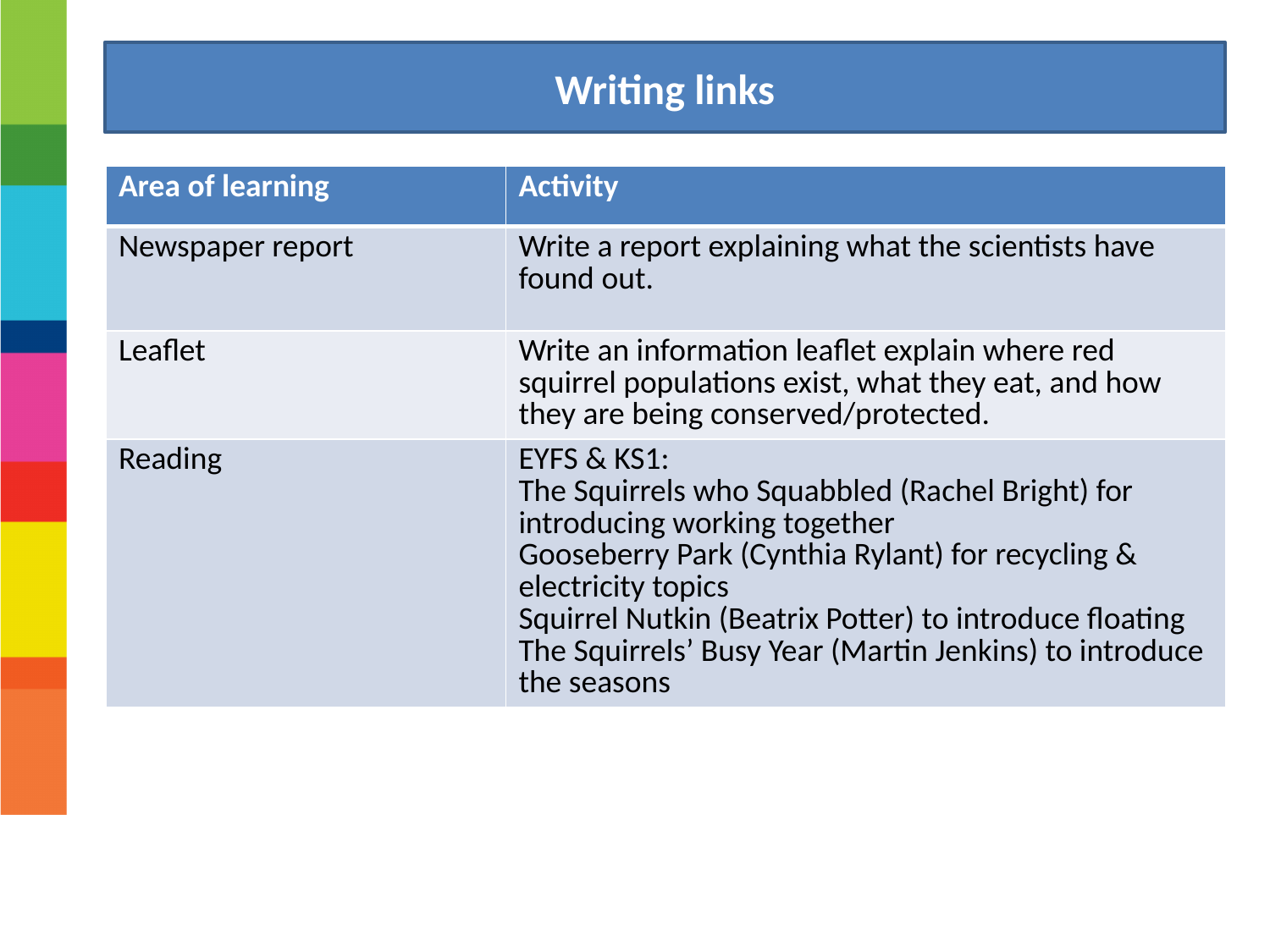

Writing links
| Area of learning | Activity |
| --- | --- |
| Newspaper report | Write a report explaining what the scientists have found out. |
| Leaflet | Write an information leaflet explain where red squirrel populations exist, what they eat, and how they are being conserved/protected. |
| Reading | EYFS & KS1: The Squirrels who Squabbled (Rachel Bright) for introducing working together Gooseberry Park (Cynthia Rylant) for recycling & electricity topics Squirrel Nutkin (Beatrix Potter) to introduce floating The Squirrels’ Busy Year (Martin Jenkins) to introduce the seasons |